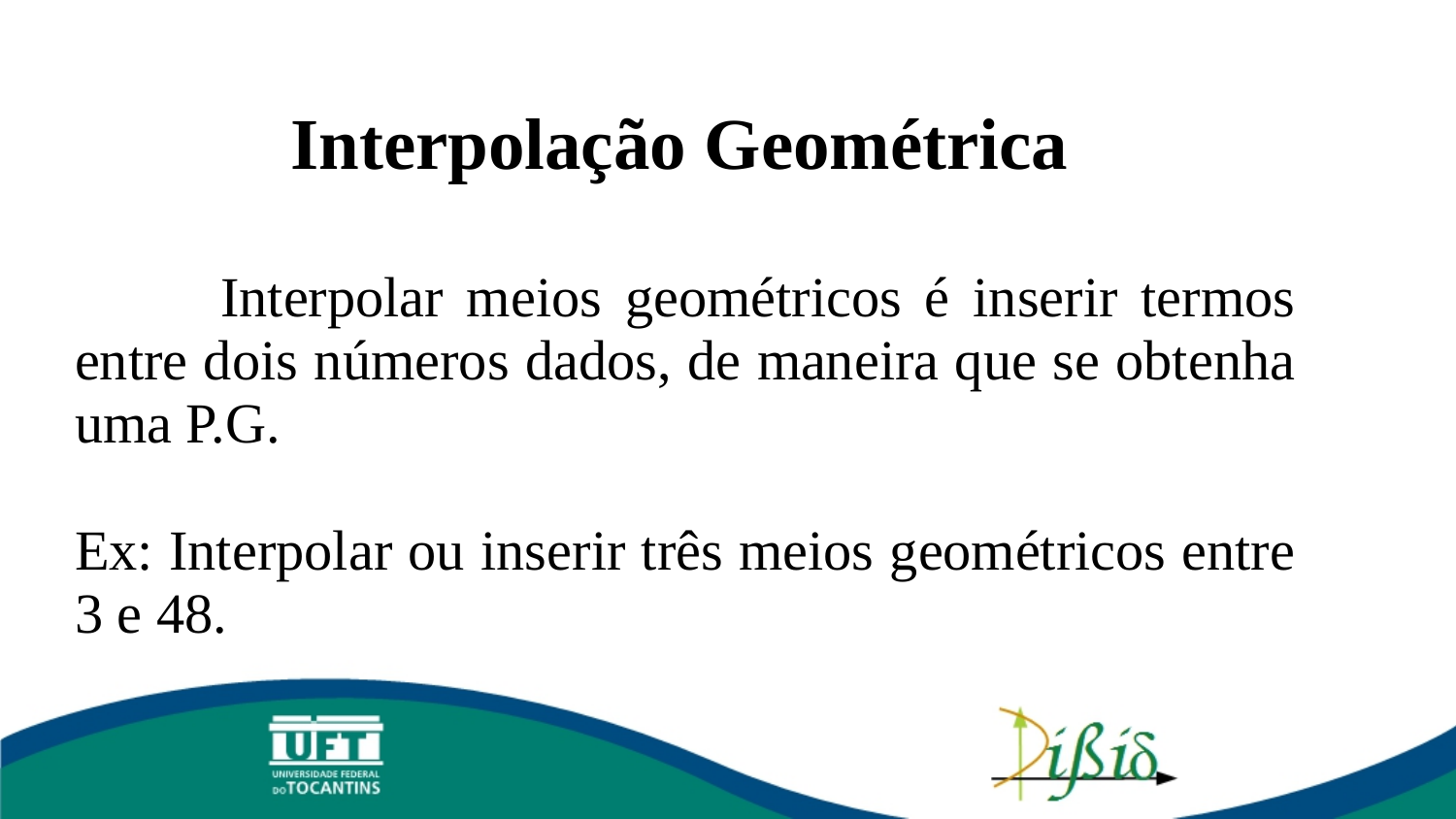

Interpolação Geométrica

	Interpolar meios geométricos é inserir termos entre dois números dados, de maneira que se obtenha uma P.G.

Ex: Interpolar ou inserir três meios geométricos entre 3 e 48.